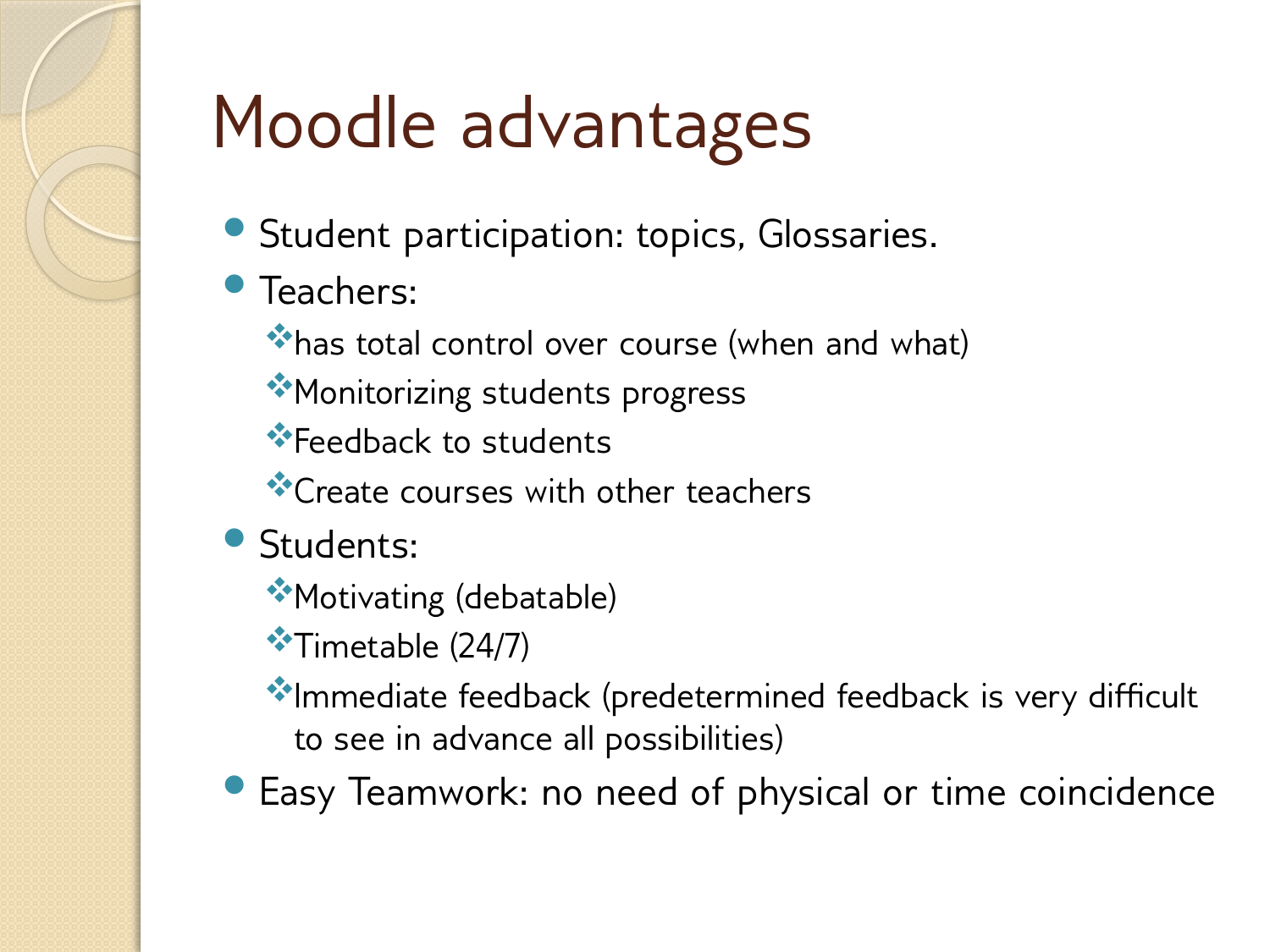

# Moodle advantages
Student participation: topics, Glossaries.
Teachers:
has total control over course (when and what)
Monitorizing students progress
Feedback to students
Create courses with other teachers
Students:
Motivating (debatable)
Timetable (24/7)
Immediate feedback (predetermined feedback is very difficult to see in advance all possibilities)
Easy Teamwork: no need of physical or time coincidence